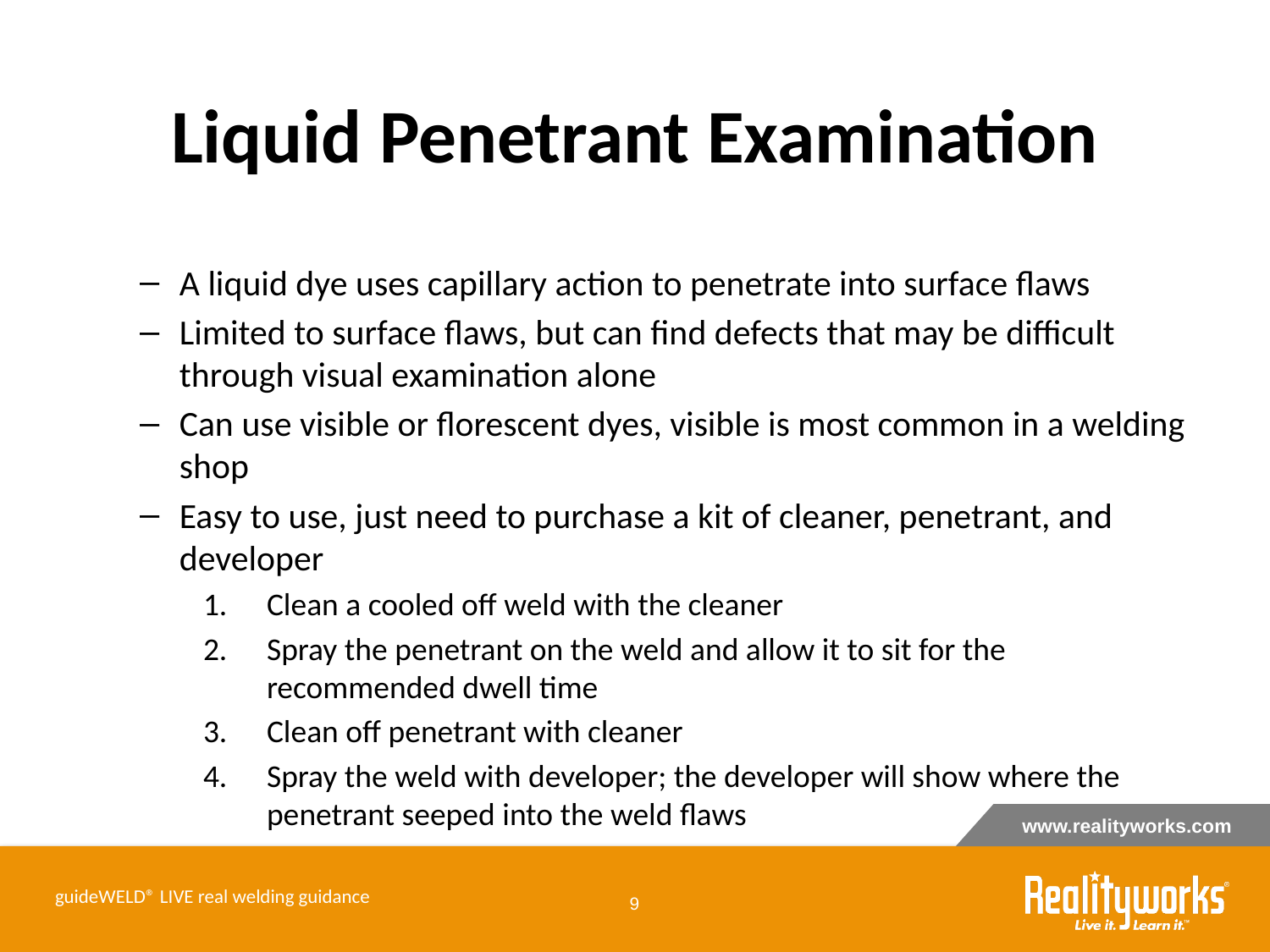

# Liquid Penetrant Examination
A liquid dye uses capillary action to penetrate into surface flaws
Limited to surface flaws, but can find defects that may be difficult through visual examination alone
Can use visible or florescent dyes, visible is most common in a welding shop
Easy to use, just need to purchase a kit of cleaner, penetrant, and developer
Clean a cooled off weld with the cleaner
Spray the penetrant on the weld and allow it to sit for the recommended dwell time
Clean off penetrant with cleaner
Spray the weld with developer; the developer will show where the penetrant seeped into the weld flaws
guideWELD® LIVE real welding guidance
9